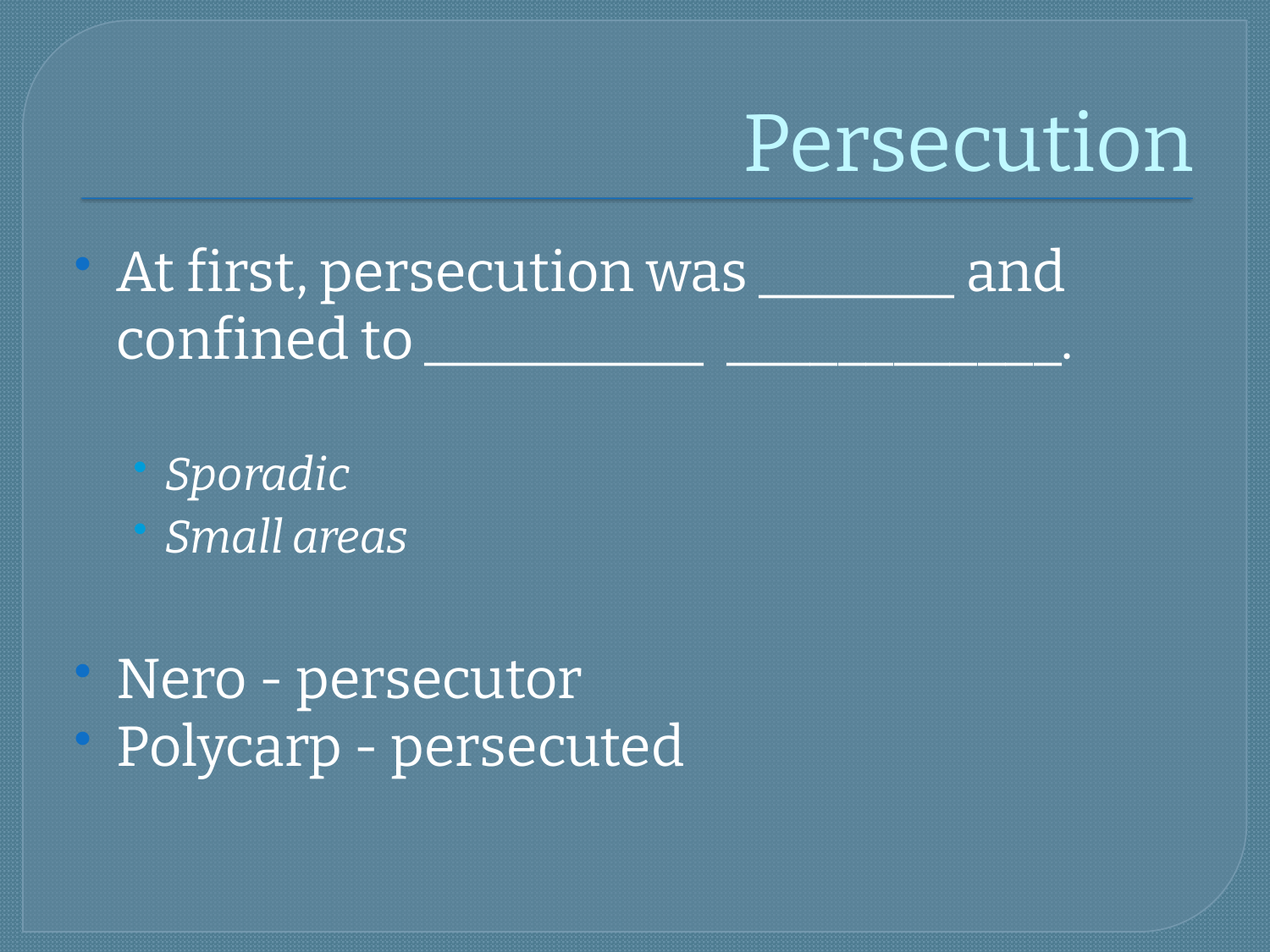

# Persecution
At first, persecution was _______ and confined to __________  ____________.

Sporadic
Small areas

Nero - persecutor
Polycarp - persecuted